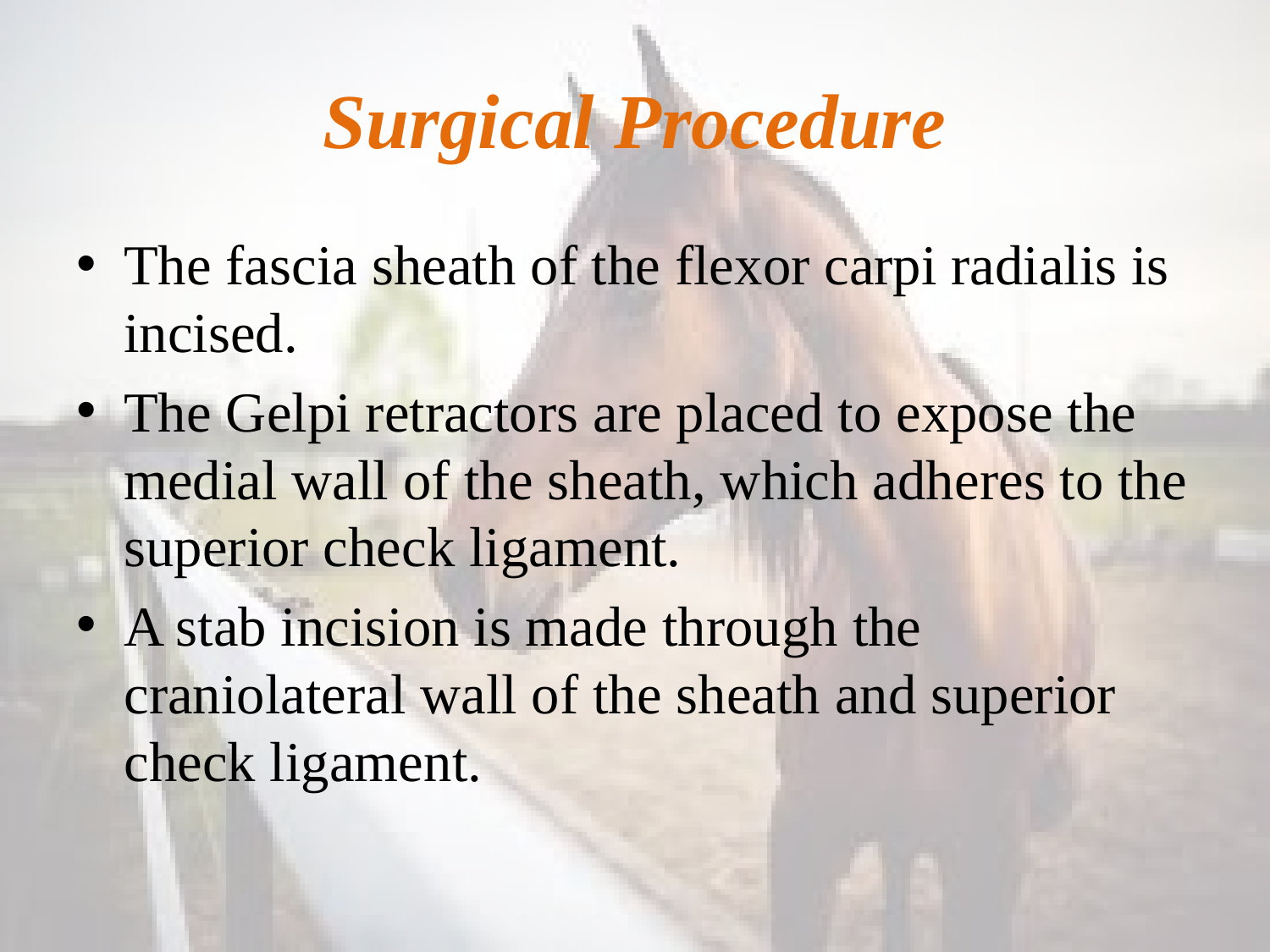

# Surgical Procedure
The fascia sheath of the flexor carpi radialis is incised.
The Gelpi retractors are placed to expose the medial wall of the sheath, which adheres to the superior check ligament.
A stab incision is made through the craniolateral wall of the sheath and superior check ligament.